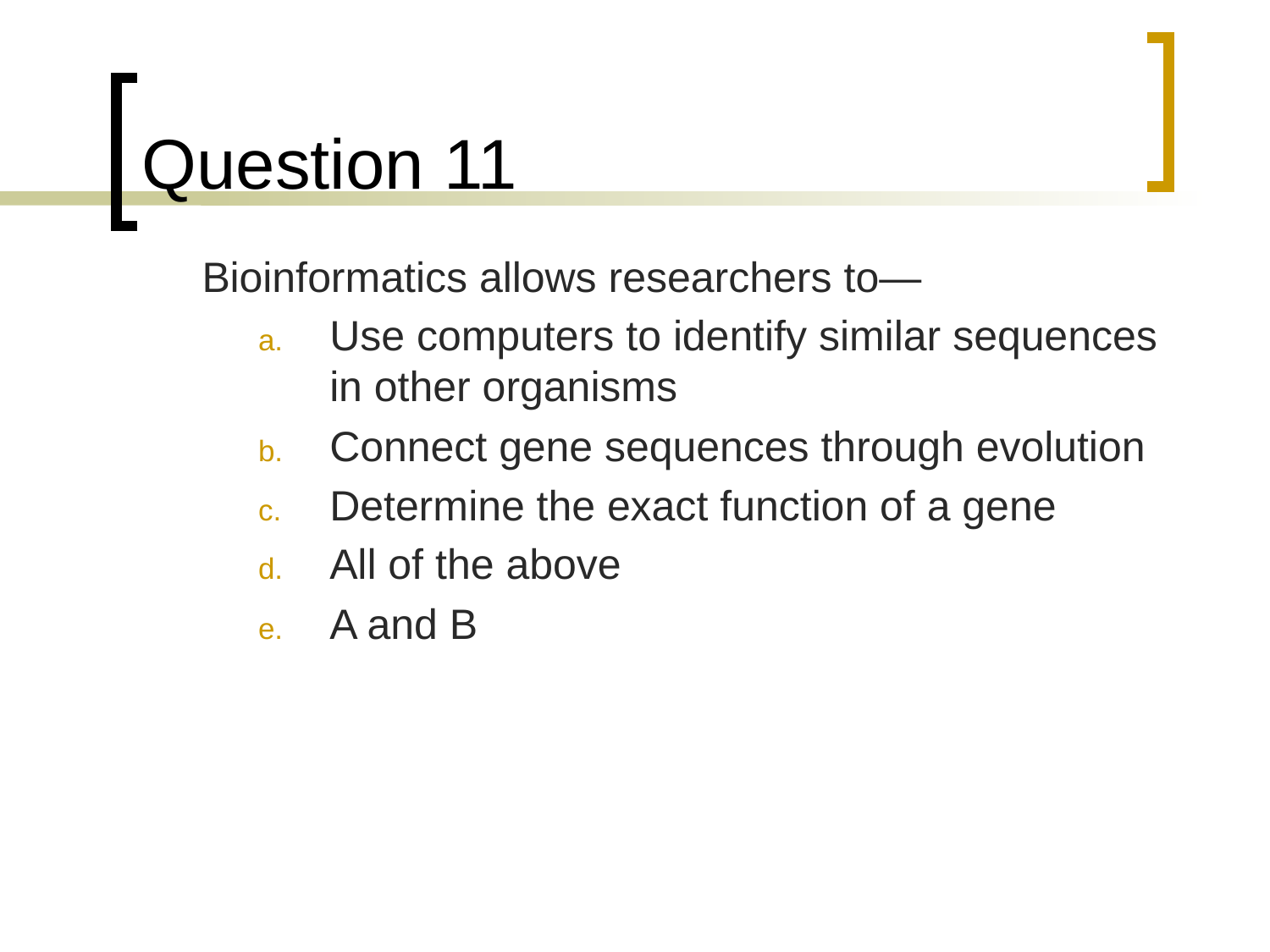

# Question 11
	Bioinformatics allows researchers to—
Use computers to identify similar sequences in other organisms
Connect gene sequences through evolution
Determine the exact function of a gene
All of the above
A and B